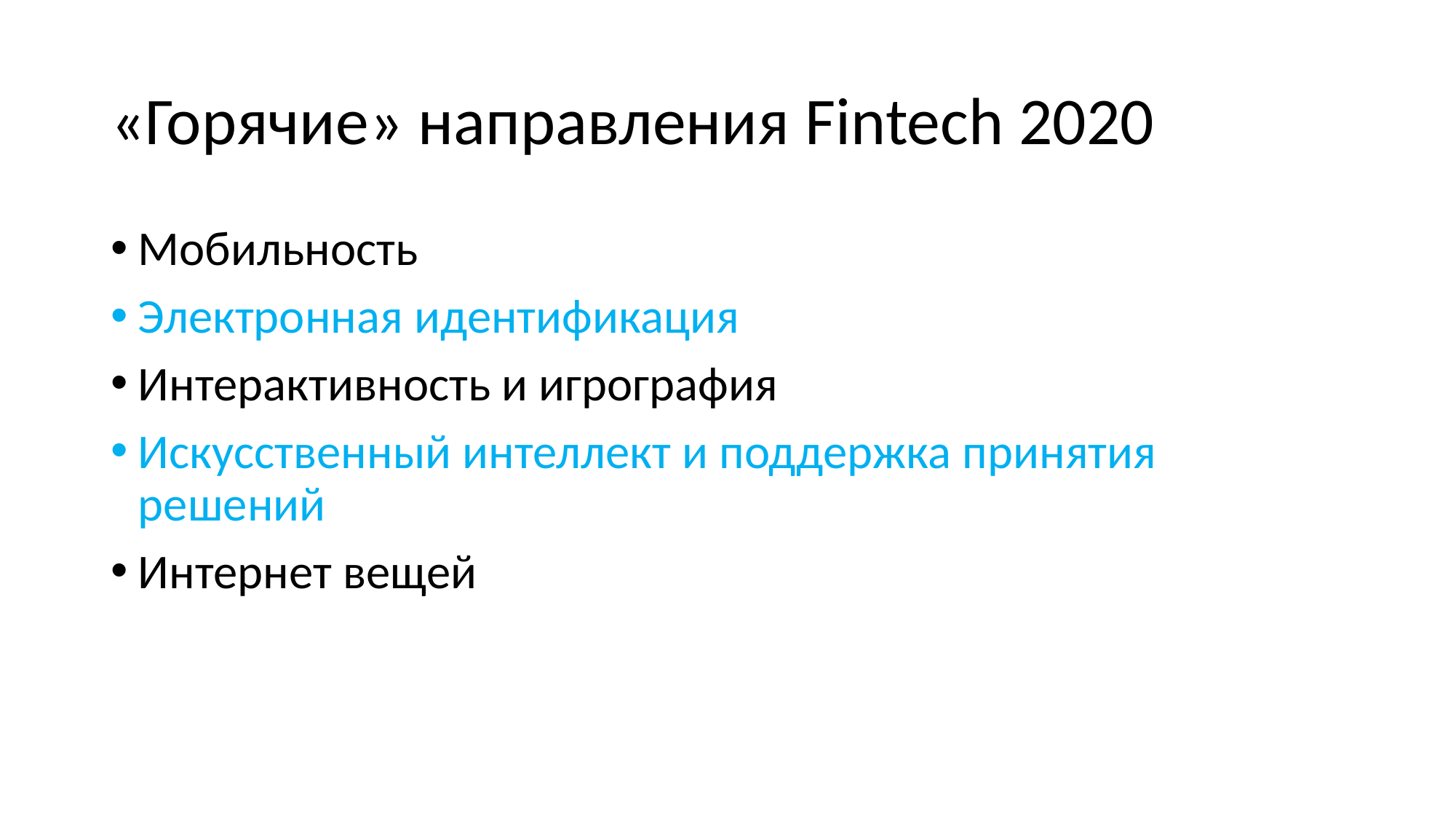

# «Горячие» направления Fintech 2020
Мобильность
Электронная идентификация
Интерактивность и игрография
Искусственный интеллект и поддержка принятия решений
Интернет вещей